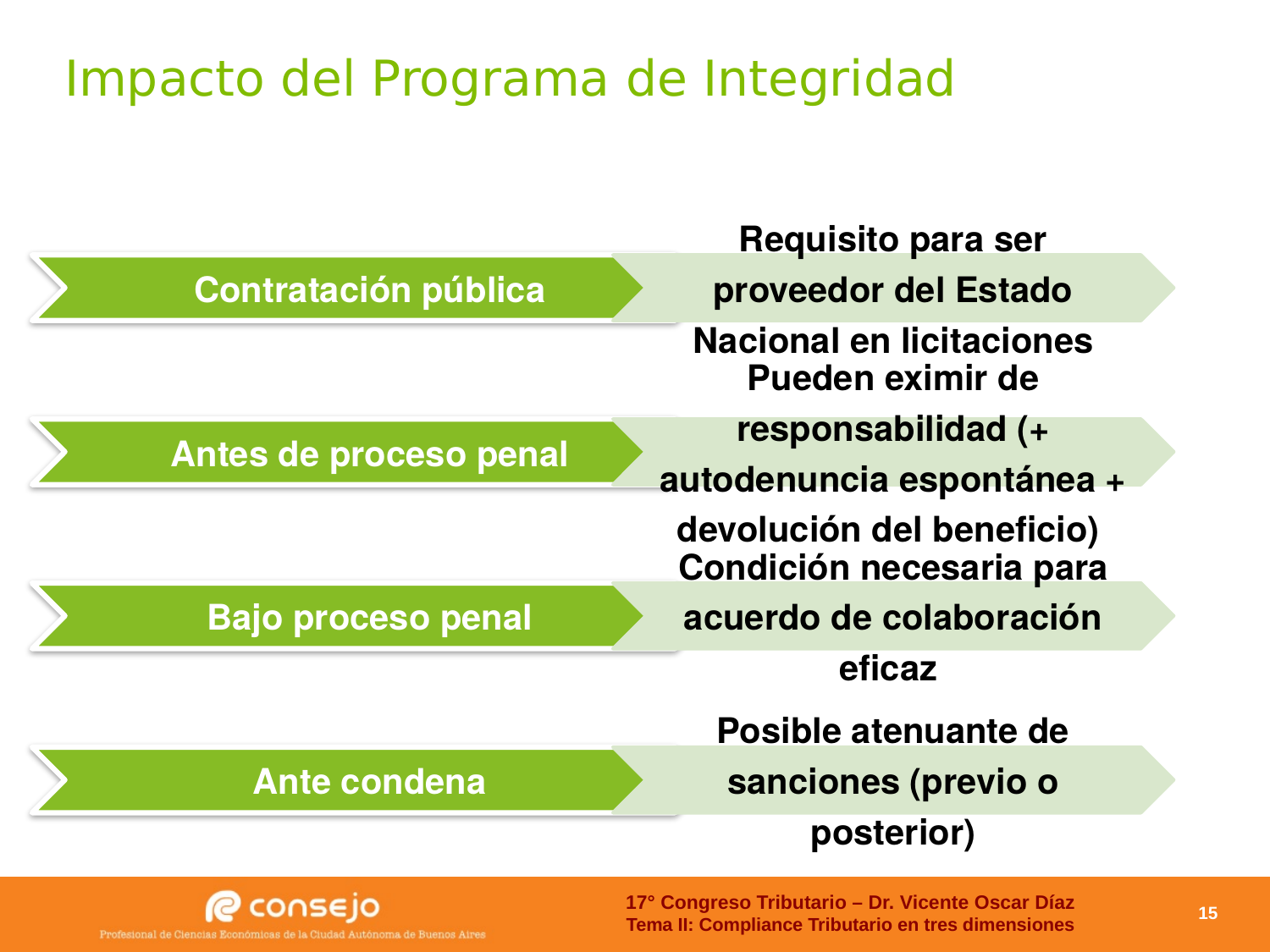

Impacto del Programa de Integridad

Pueden eximir de responsabilidad (+ autodenuncia espontánea + devolución del beneficio)
Condición necesaria para acuerdo de colaboración eficaz
Posible atenuante de sanciones (previo o posterior)
Requisito para ser proveedor del Estado Nacional en licitaciones
Contratación pública
Antes de proceso penal
Bajo proceso penal
Ante condena